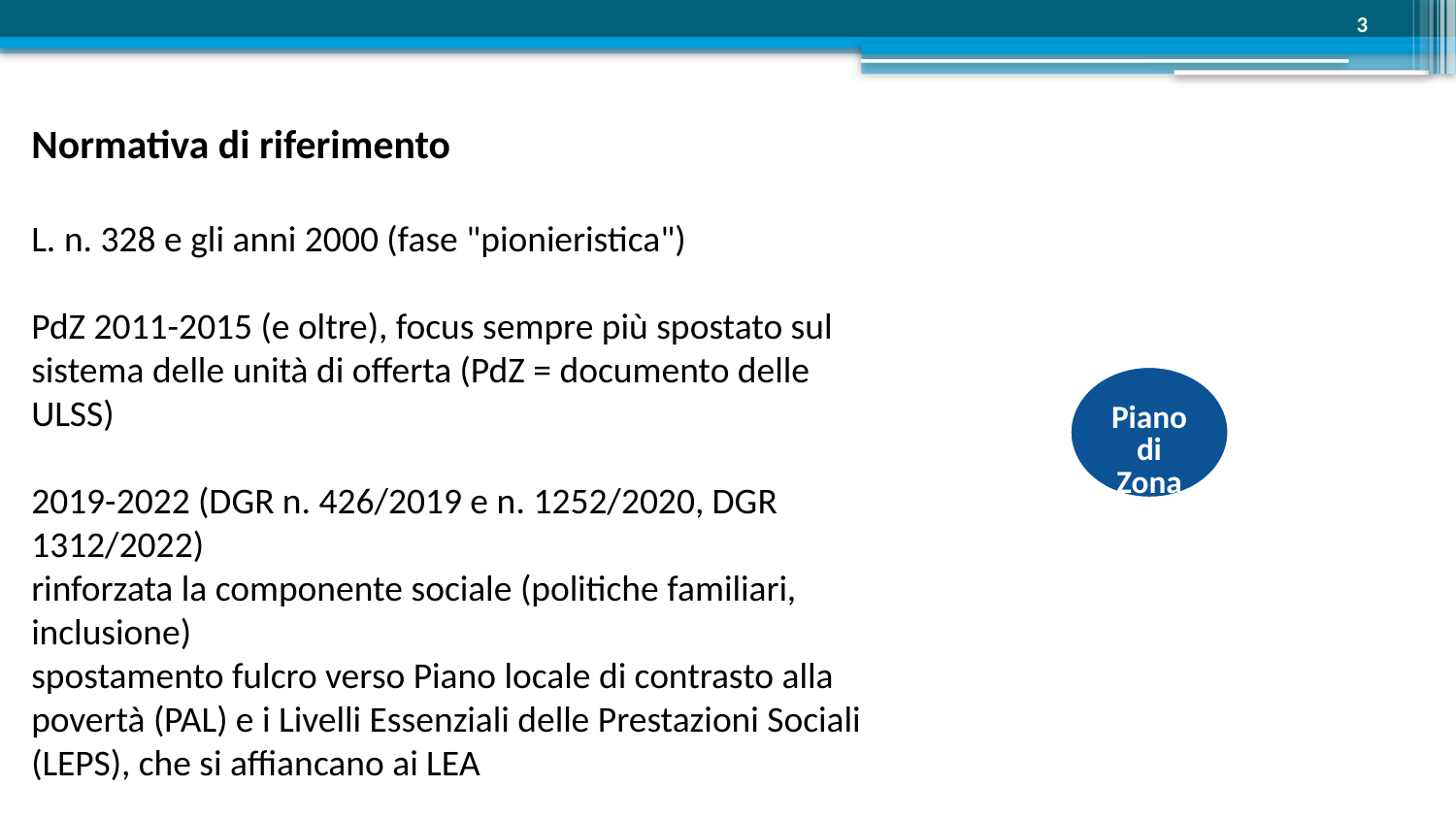

3
Normativa di riferimento

L. n. 328 e gli anni 2000 (fase "pionieristica")

PdZ 2011-2015 (e oltre), focus sempre più spostato sul sistema delle unità di offerta (PdZ = documento delle ULSS)

2019-2022 (DGR n. 426/2019 e n. 1252/2020, DGR 1312/2022)
rinforzata la componente sociale (politiche familiari, inclusione)
spostamento fulcro verso Piano locale di contrasto alla povertà (PAL) e i Livelli Essenziali delle Prestazioni Sociali (LEPS), che si affiancano ai LEA

 Piano di Zona